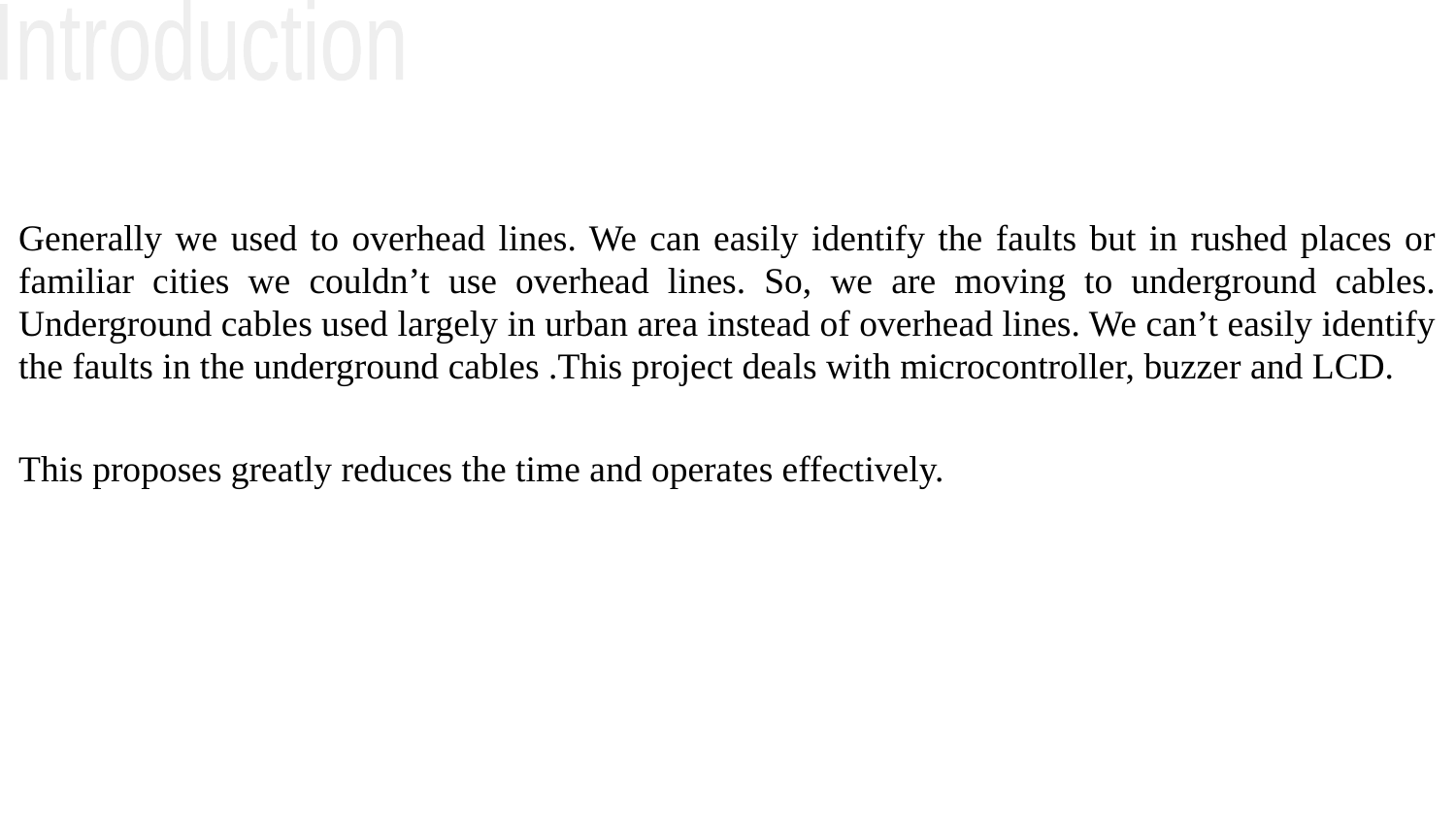

Introduction
Generally we used to overhead lines. We can easily identify the faults but in rushed places or familiar cities we couldn’t use overhead lines. So, we are moving to underground cables. Underground cables used largely in urban area instead of overhead lines. We can’t easily identify the faults in the underground cables .This project deals with microcontroller, buzzer and LCD.

This proposes greatly reduces the time and operates effectively.